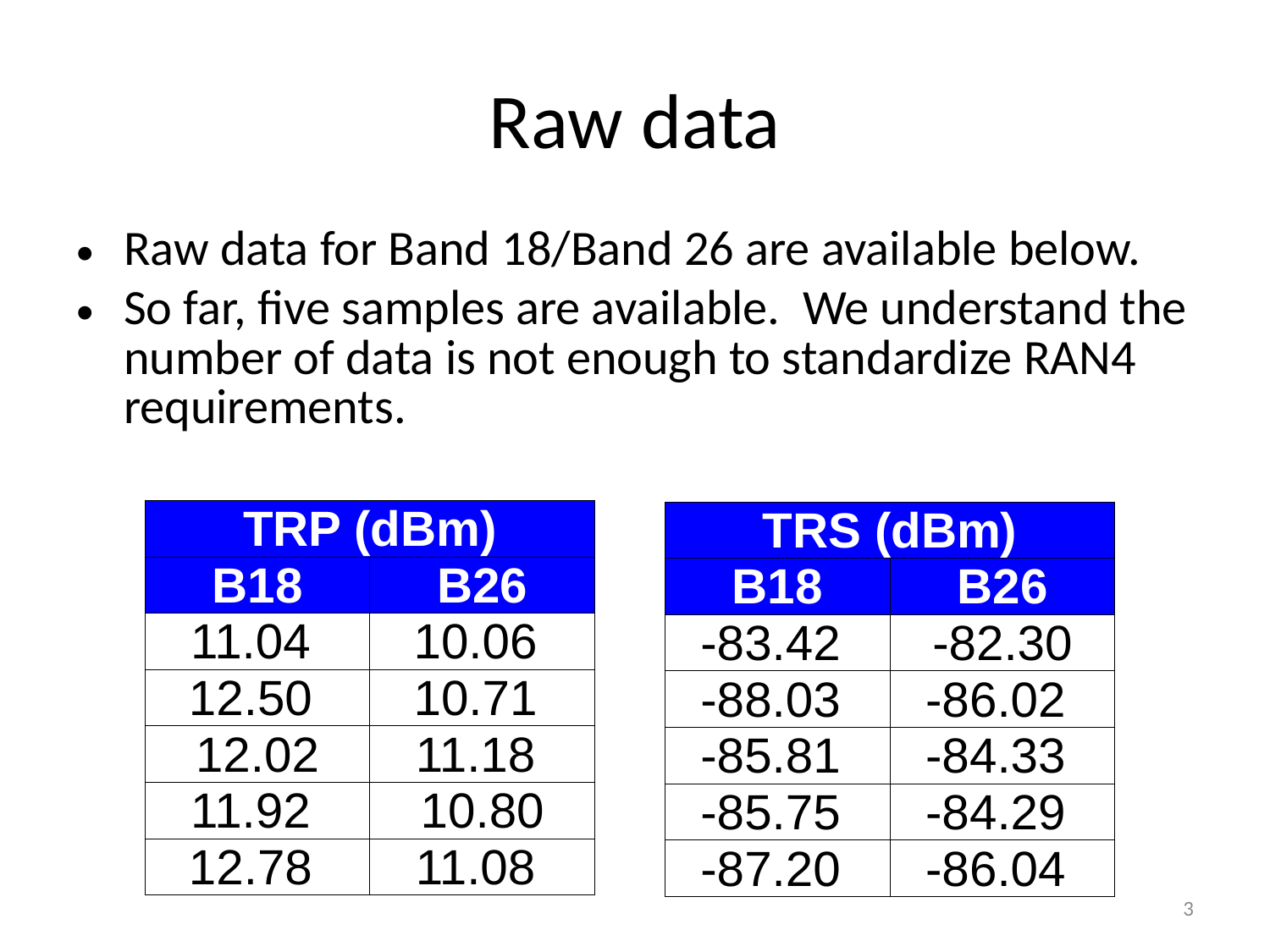

# Raw data
Raw data for Band 18/Band 26 are available below.
So far, five samples are available.  We understand the number of data is not enough to standardize RAN4 requirements.
| TRP (dBm) |  |
| --- | --- |
| B18 | B26 |
| 11.04 | 10.06 |
| 12.50 | 10.71 |
| 12.02 | 11.18 |
| 11.92 | 10.80 |
| 12.78 | 11.08 |
| TRS (dBm) |  |
| --- | --- |
| B18 | B26 |
| -83.42 | -82.30 |
| -88.03 | -86.02 |
| -85.81 | -84.33 |
| -85.75 | -84.29 |
| -87.20 | -86.04 |
3